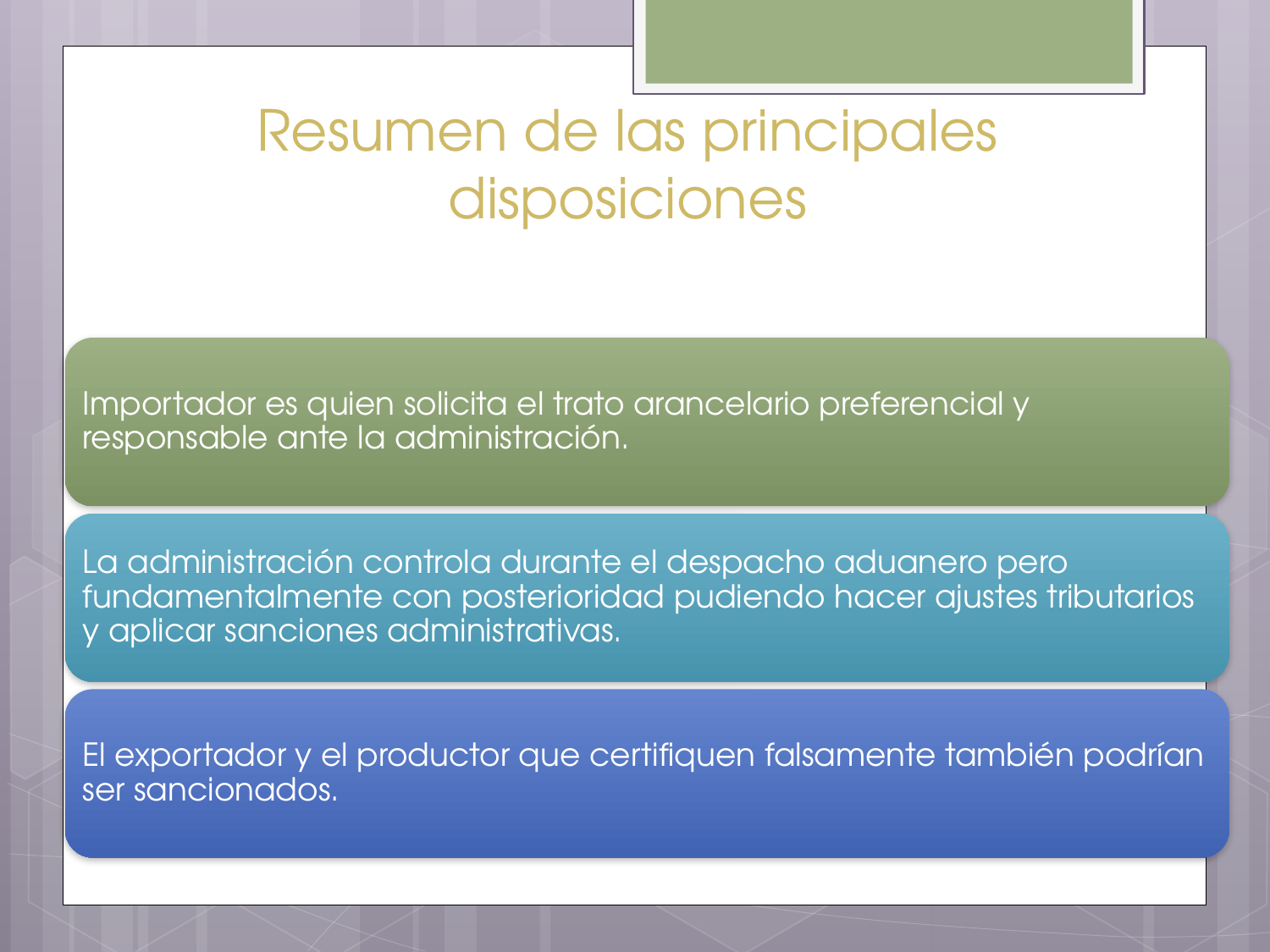

# Resumen de las principales disposiciones
Importador es quien solicita el trato arancelario preferencial y responsable ante la administración.
La administración controla durante el despacho aduanero pero fundamentalmente con posterioridad pudiendo hacer ajustes tributarios y aplicar sanciones administrativas.
El exportador y el productor que certifiquen falsamente también podrían ser sancionados.